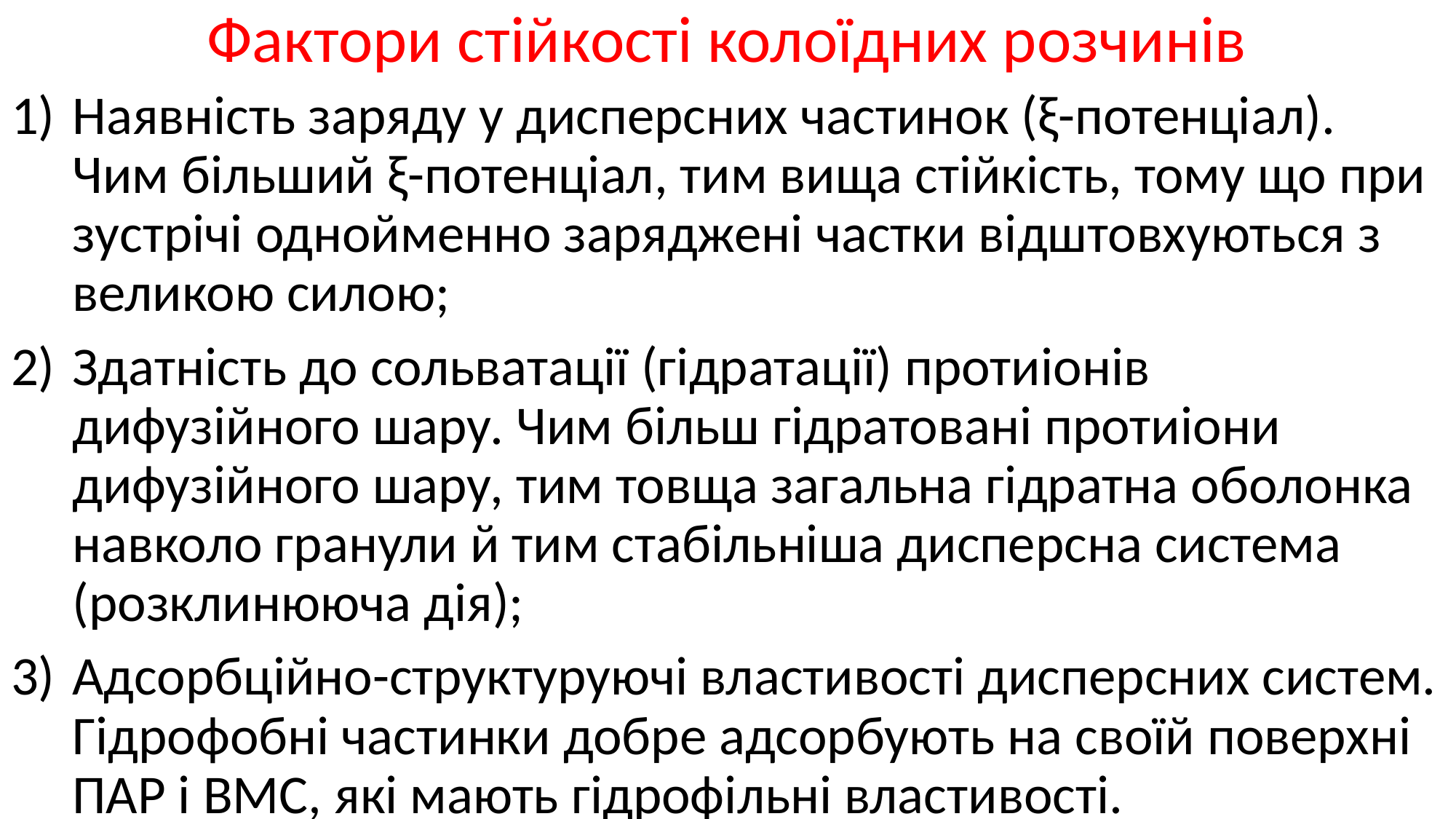

# Фактори стійкості колоїдних розчинів
Наявність заряду у дисперсних частинок (ξ-потенціал). Чим більший ξ-потенціал, тим вища стійкість, тому що при зустрічі однойменно заряджені частки відштовхуються з великою силою;
Здатність до сольватації (гідратації) протиіонів дифузійного шару. Чим більш гідратовані протиіони дифузійного шару, тим товща загальна гідратна оболонка навколо гранули й тим стабільніша дисперсна система (розклинююча дія);
Адсорбційно-структуруючі властивості дисперсних систем. Гідрофобні частинки добре адсорбують на своїй поверхні ПАР і ВМС, які мають гідрофільні властивості.